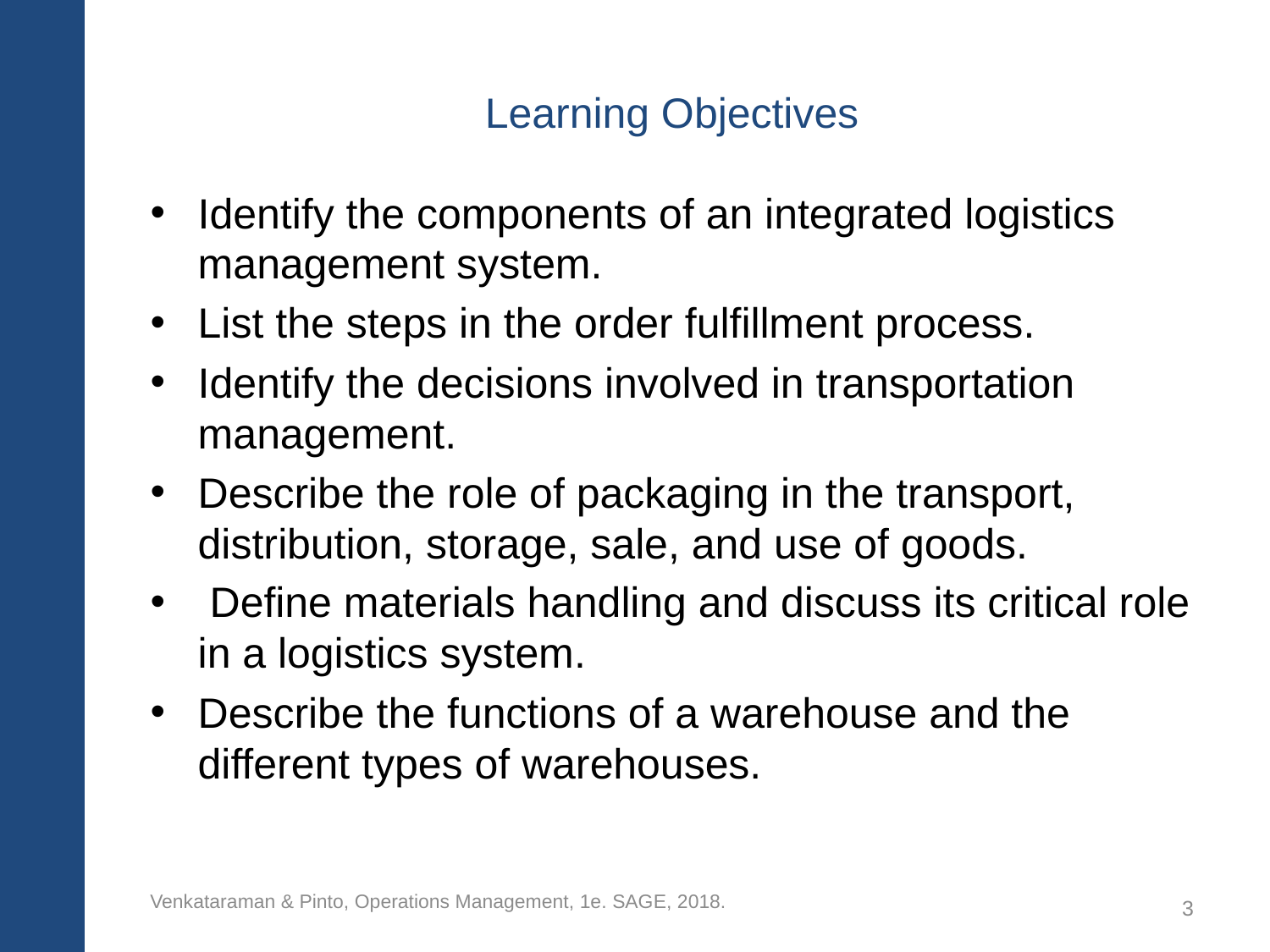

# Learning Objectives
Identify the components of an integrated logistics management system.
List the steps in the order fulfillment process.
Identify the decisions involved in transportation management.
Describe the role of packaging in the transport, distribution, storage, sale, and use of goods.
 Define materials handling and discuss its critical role in a logistics system.
Describe the functions of a warehouse and the different types of warehouses.
Venkataraman & Pinto, Operations Management, 1e. SAGE, 2018.
3